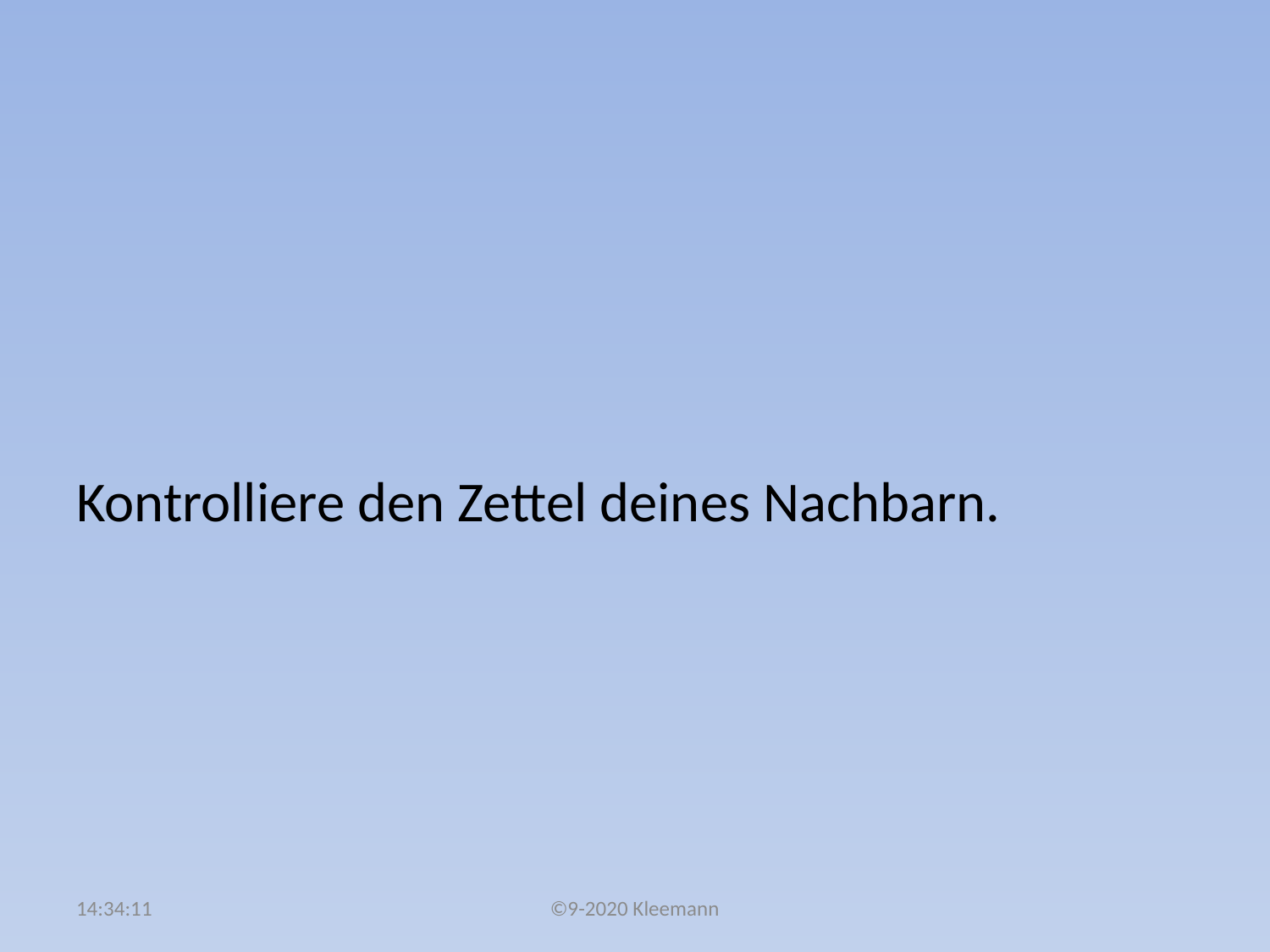

#

Kontrolliere den Zettel deines Nachbarn.

14:34:11
©9-2020 Kleemann